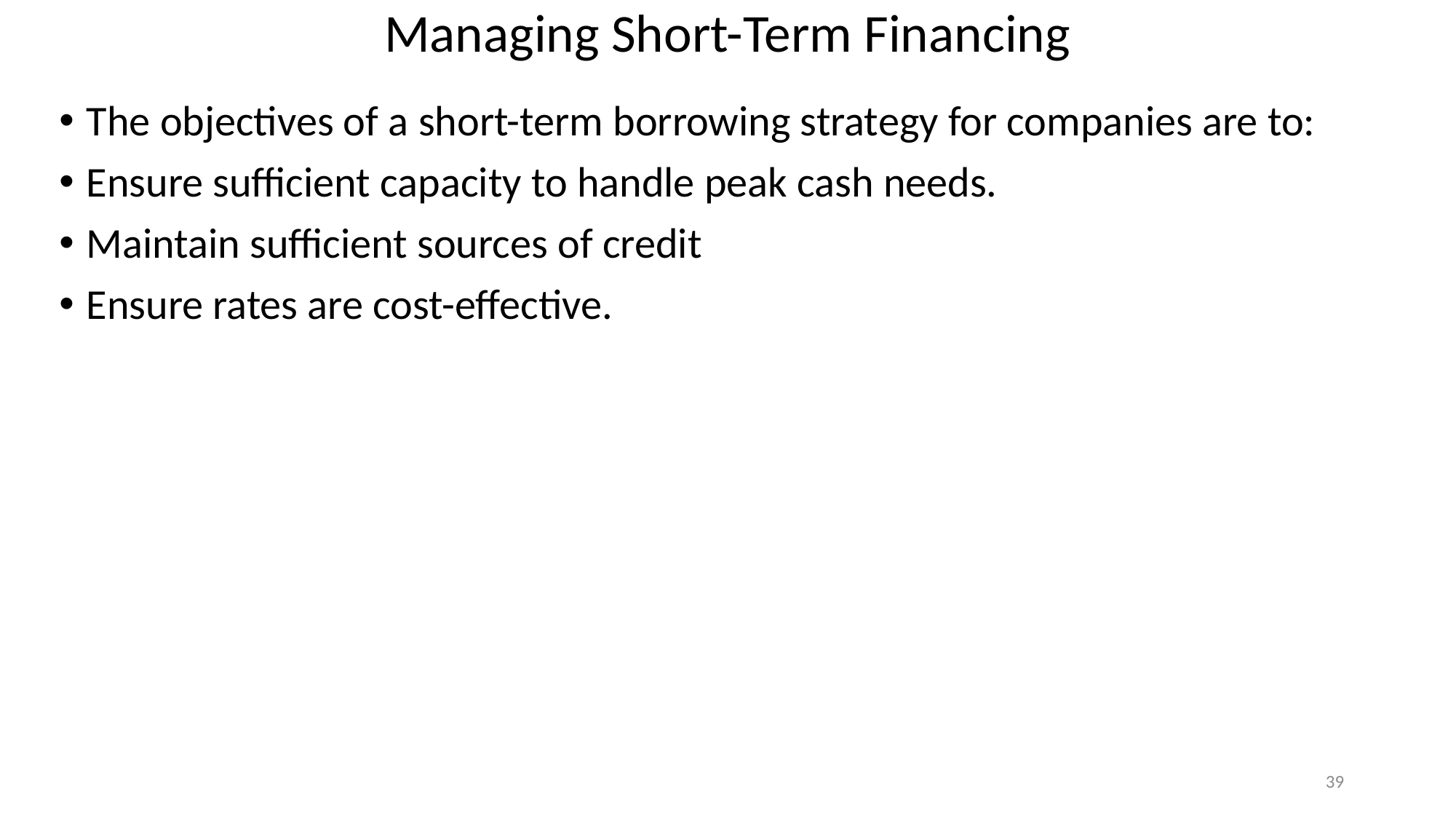

# Managing Short-Term Financing
The objectives of a short-term borrowing strategy for companies are to:
Ensure sufficient capacity to handle peak cash needs.
Maintain sufficient sources of credit
Ensure rates are cost-effective.
39